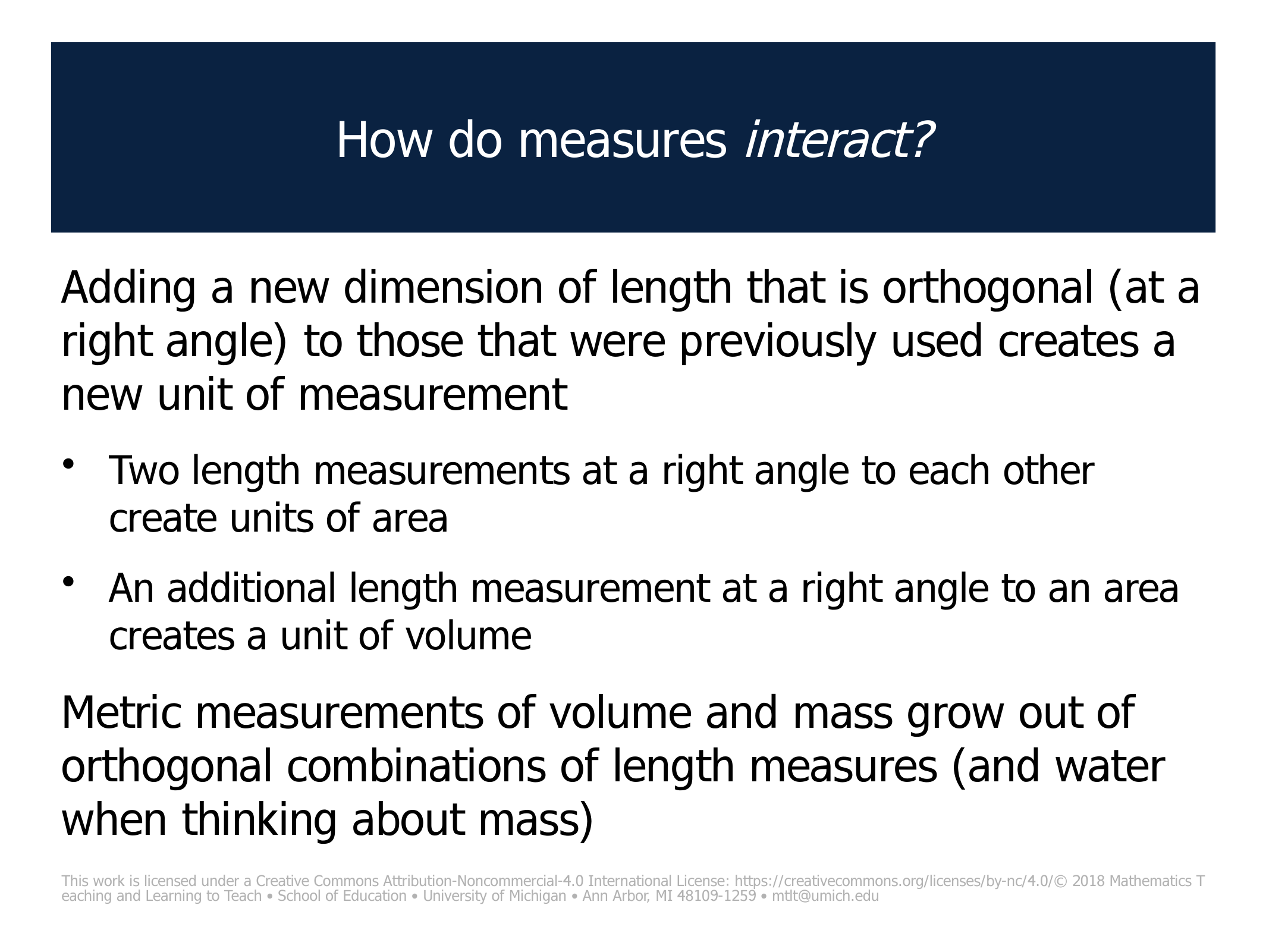

# How do measures interact?
Adding a new dimension of length that is orthogonal (at a right angle) to those that were previously used creates a new unit of measurement
Two length measurements at a right angle to each other create units of area
An additional length measurement at a right angle to an area creates a unit of volume
Metric measurements of volume and mass grow out of orthogonal combinations of length measures (and water when thinking about mass)
This work is licensed under a Creative Commons Attribution-Noncommercial-4.0 International License: https://creativecommons.org/licenses/by-nc/4.0/
© 2018 Mathematics Teaching and Learning to Teach • School of Education • University of Michigan • Ann Arbor, MI 48109-1259 • mtlt@umich.edu